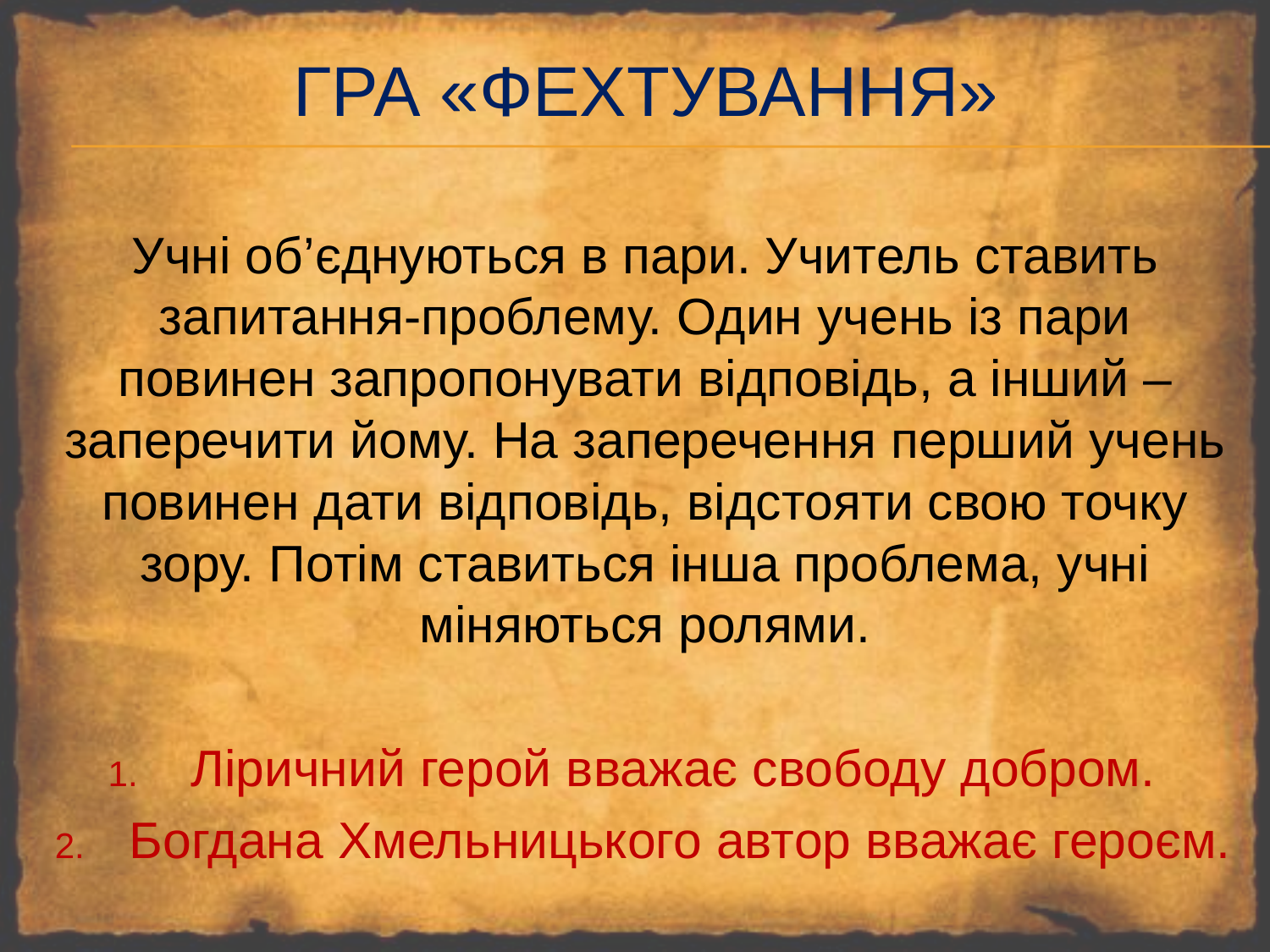

# Гра «фехтування»
Учні об’єднуються в пари. Учитель ставить запитання-проблему. Один учень із пари повинен запропонувати відповідь, а інший – заперечити йому. На заперечення перший учень повинен дати відповідь, відстояти свою точку зору. Потім ставиться інша проблема, учні міняються ролями.

Ліричний герой вважає свободу добром.
Богдана Хмельницького автор вважає героєм.